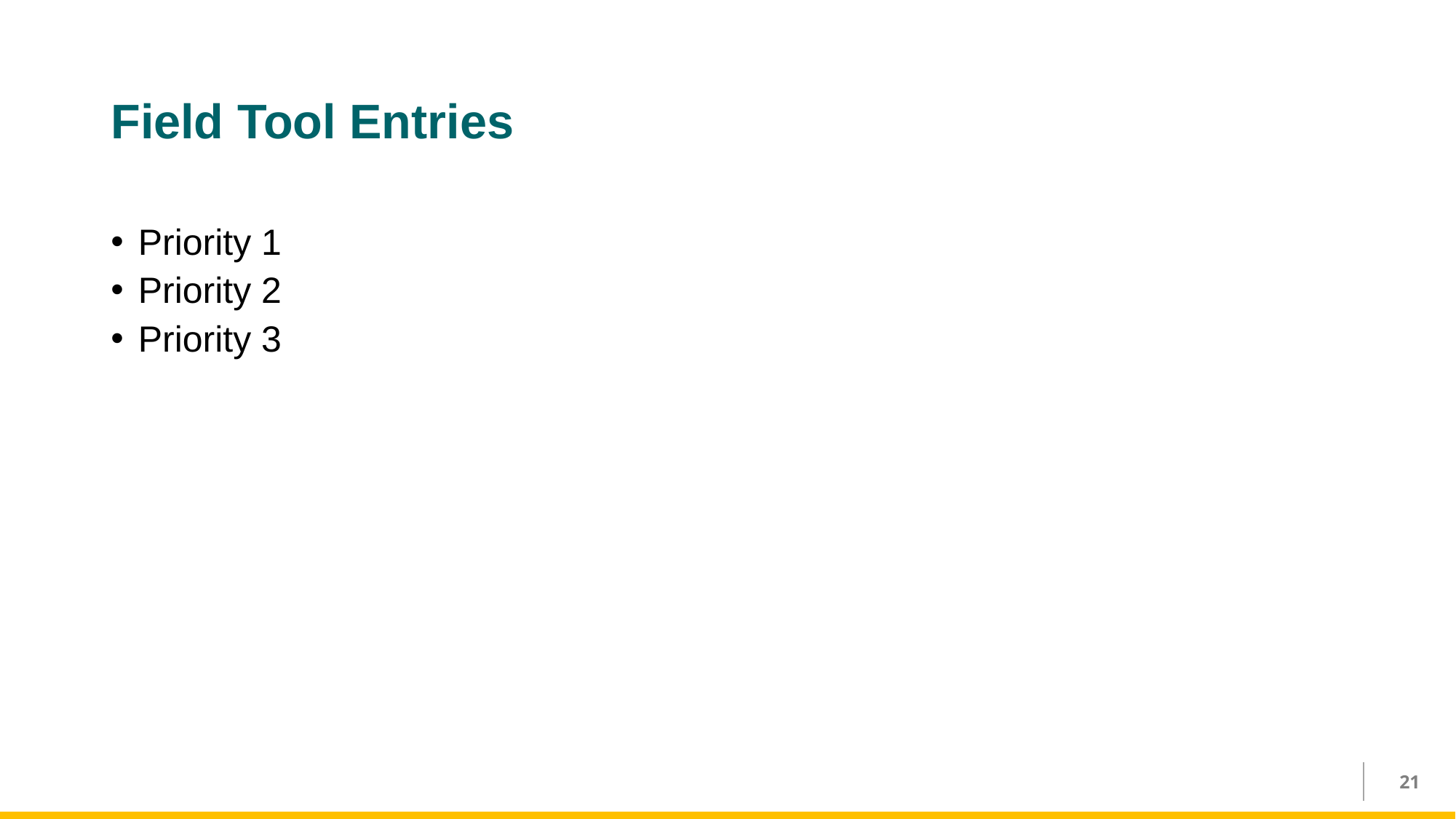

# Field Tool Entries
Priority 1
Priority 2
Priority 3